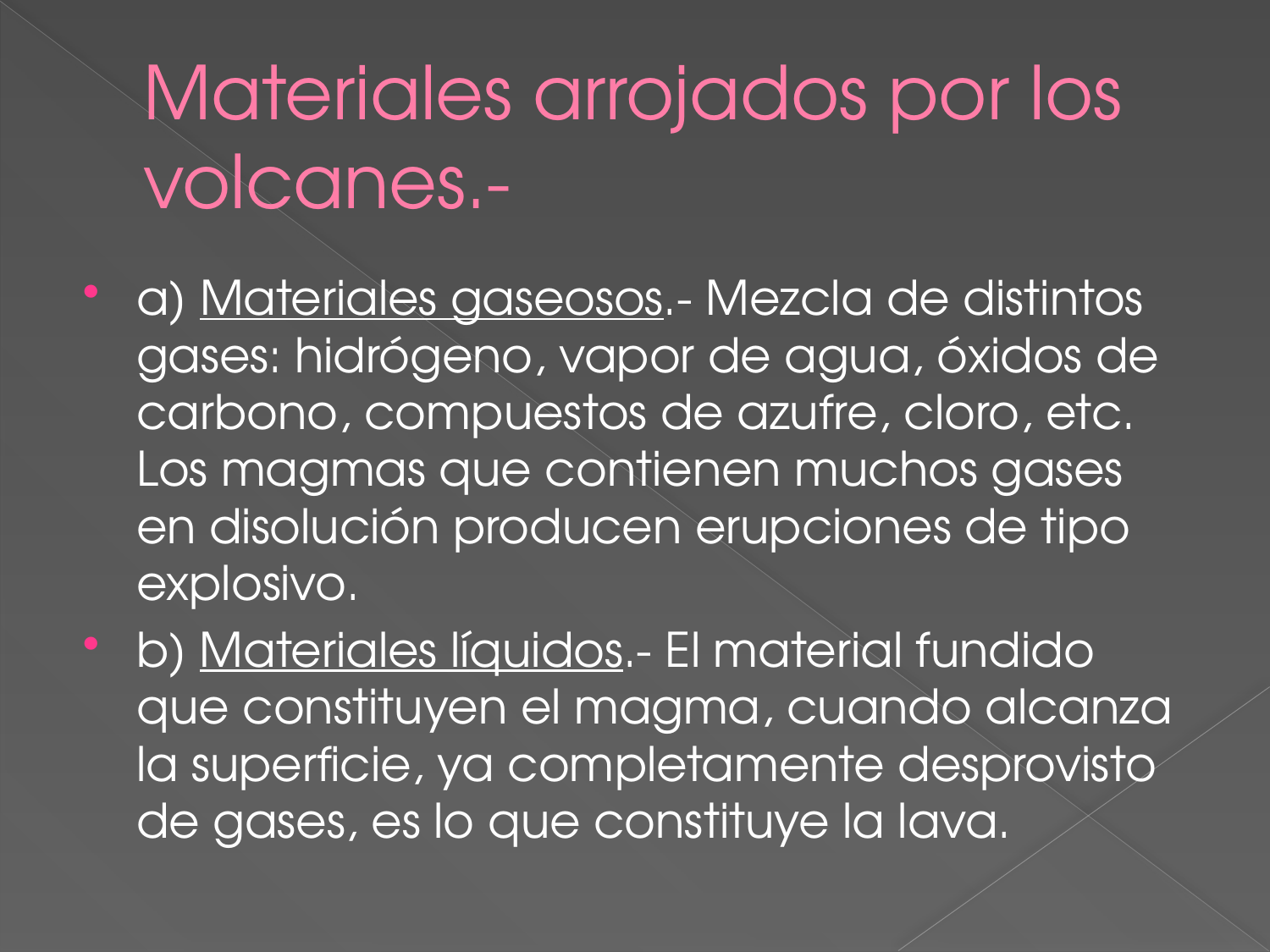

# Materiales arrojados por los volcanes.-
a) Materiales gaseosos.- Mezcla de distintos gases: hidrógeno, vapor de agua, óxidos de carbono, compuestos de azufre, cloro, etc. Los magmas que contienen muchos gases en disolución producen erupciones de tipo explosivo.
b) Materiales líquidos.- El material fundido que constituyen el magma, cuando alcanza la superficie, ya completamente desprovisto de gases, es lo que constituye la lava.